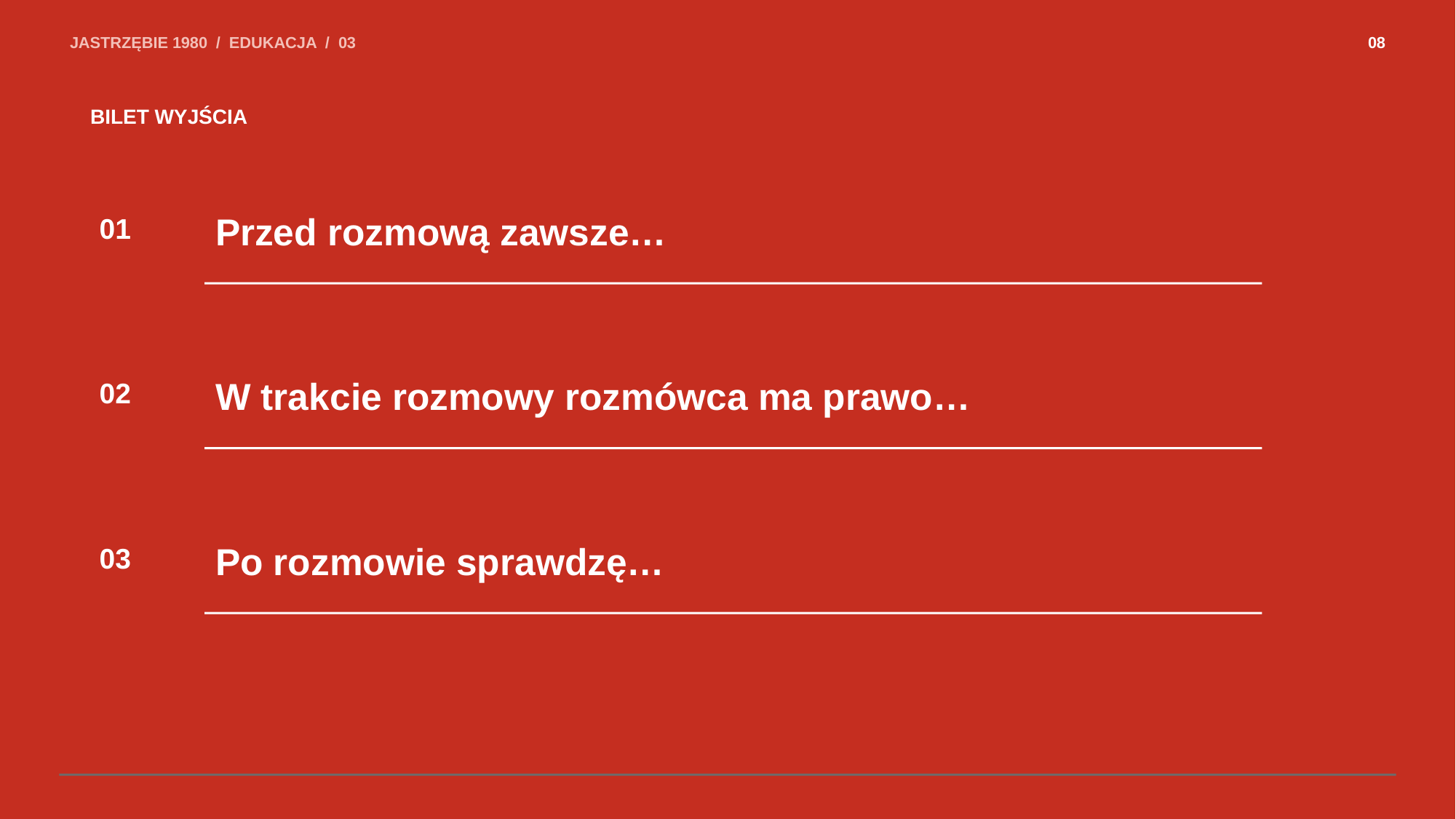

JASTRZĘBIE 1980  /  EDUKACJA  /  03
08
BILET WYJŚCIA
Przed rozmową zawsze…
01

W trakcie rozmowy rozmówca ma prawo…
02

Po rozmowie sprawdzę…
03